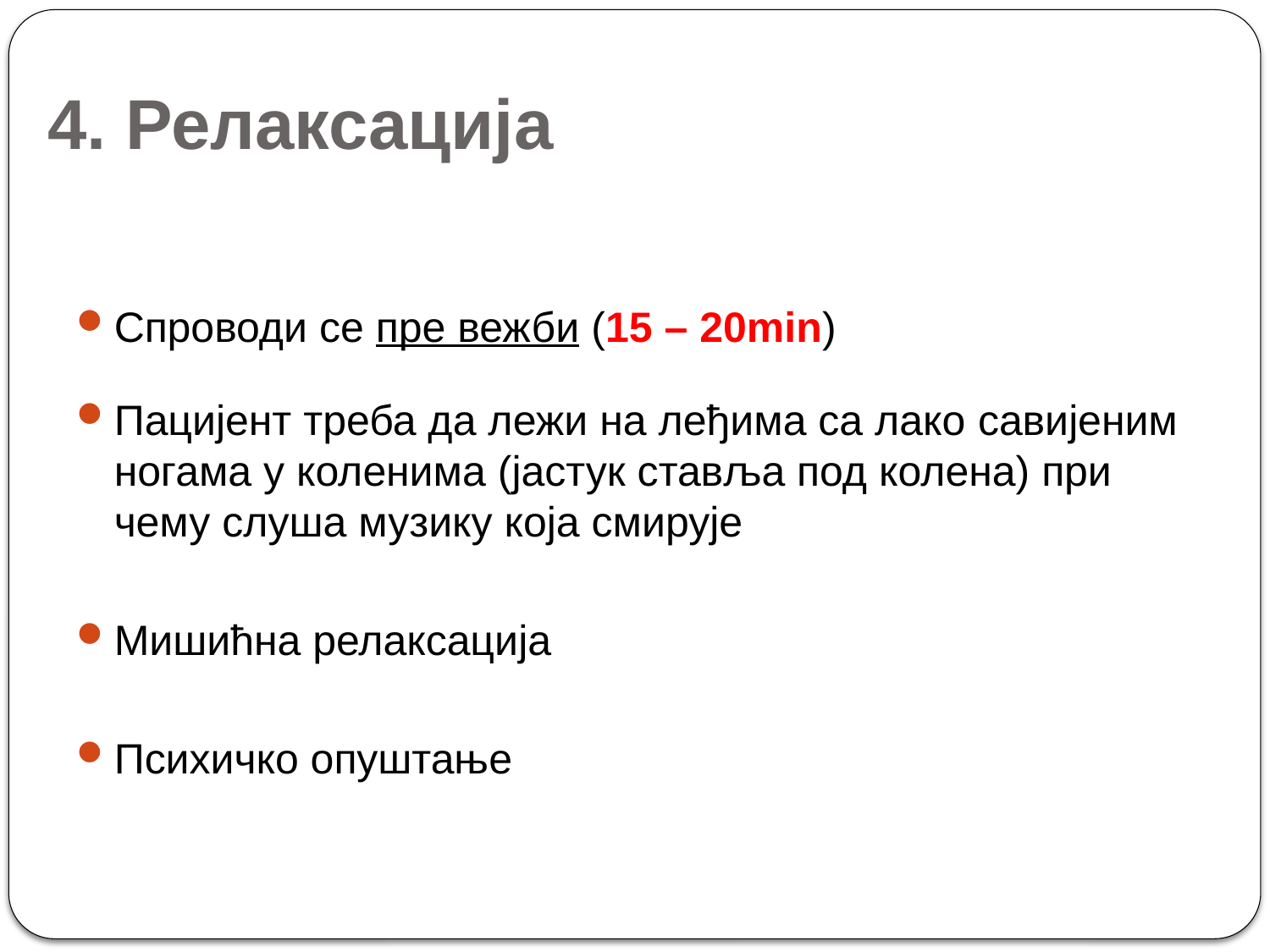

# 4. Релаксација
Спроводи се пре вежби (15 – 20min)
Пацијент треба да лежи на леђима са лако савијеним ногама у коленима (јастук ставља под колена) при чему слуша музику која смирује
Мишићна релаксација
Психичко опуштање
78